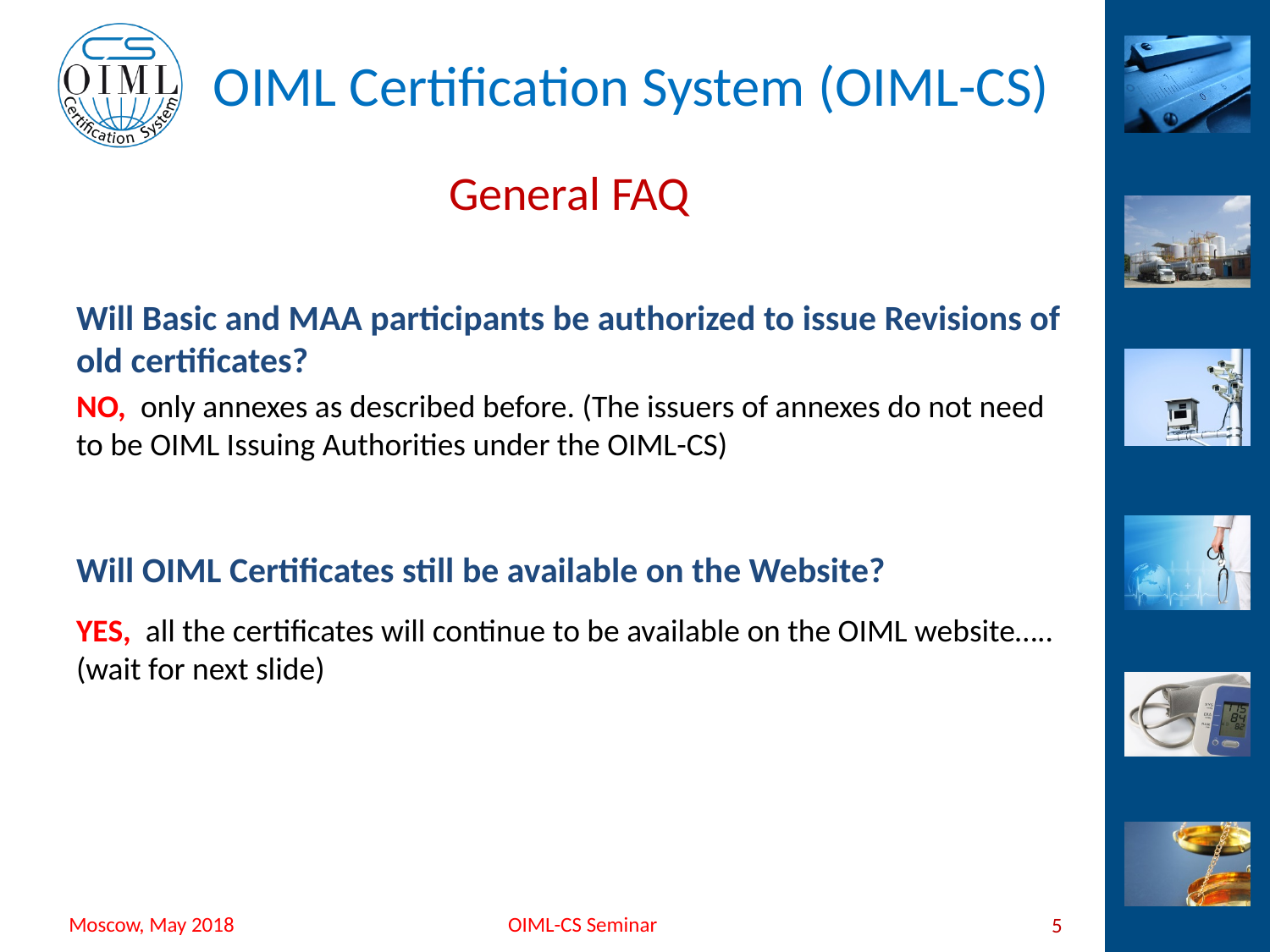

# General FAQ
Will Basic and MAA participants be authorized to issue Revisions of old certificates?
NO,  only annexes as described before. (The issuers of annexes do not need to be OIML Issuing Authorities under the OIML-CS)

Will OIML Certificates still be available on the Website?
YES,  all the certificates will continue to be available on the OIML website…..(wait for next slide)

5